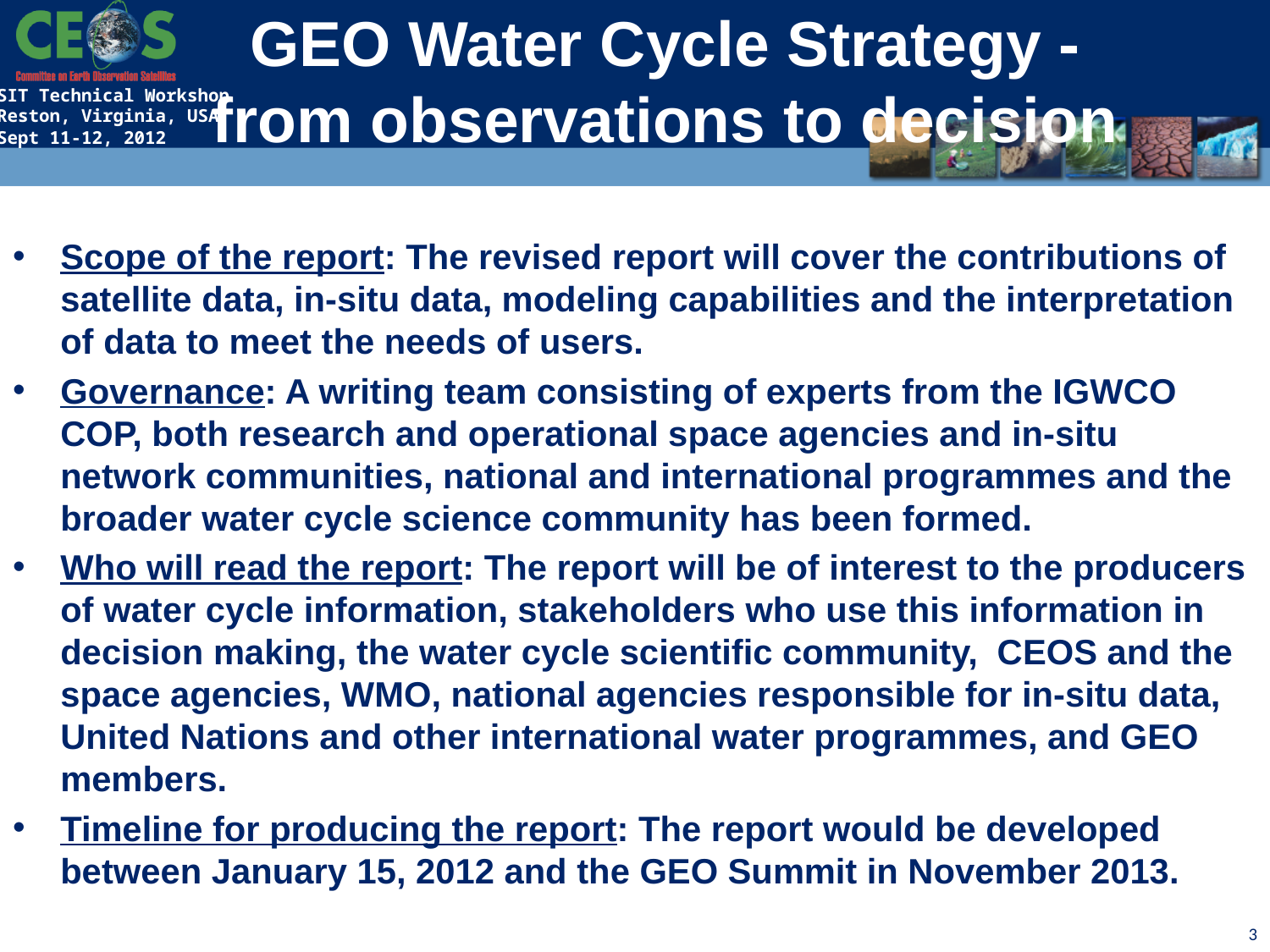

# GEO Water Cycle Strategy - from observations to decision
Scope of the report: The revised report will cover the contributions of satellite data, in-situ data, modeling capabilities and the interpretation of data to meet the needs of users.
Governance: A writing team consisting of experts from the IGWCO COP, both research and operational space agencies and in-situ network communities, national and international programmes and the broader water cycle science community has been formed.
Who will read the report: The report will be of interest to the producers of water cycle information, stakeholders who use this information in decision making, the water cycle scientific community,  CEOS and the space agencies, WMO, national agencies responsible for in-situ data, United Nations and other international water programmes, and GEO members.
Timeline for producing the report: The report would be developed between January 15, 2012 and the GEO Summit in November 2013.
3